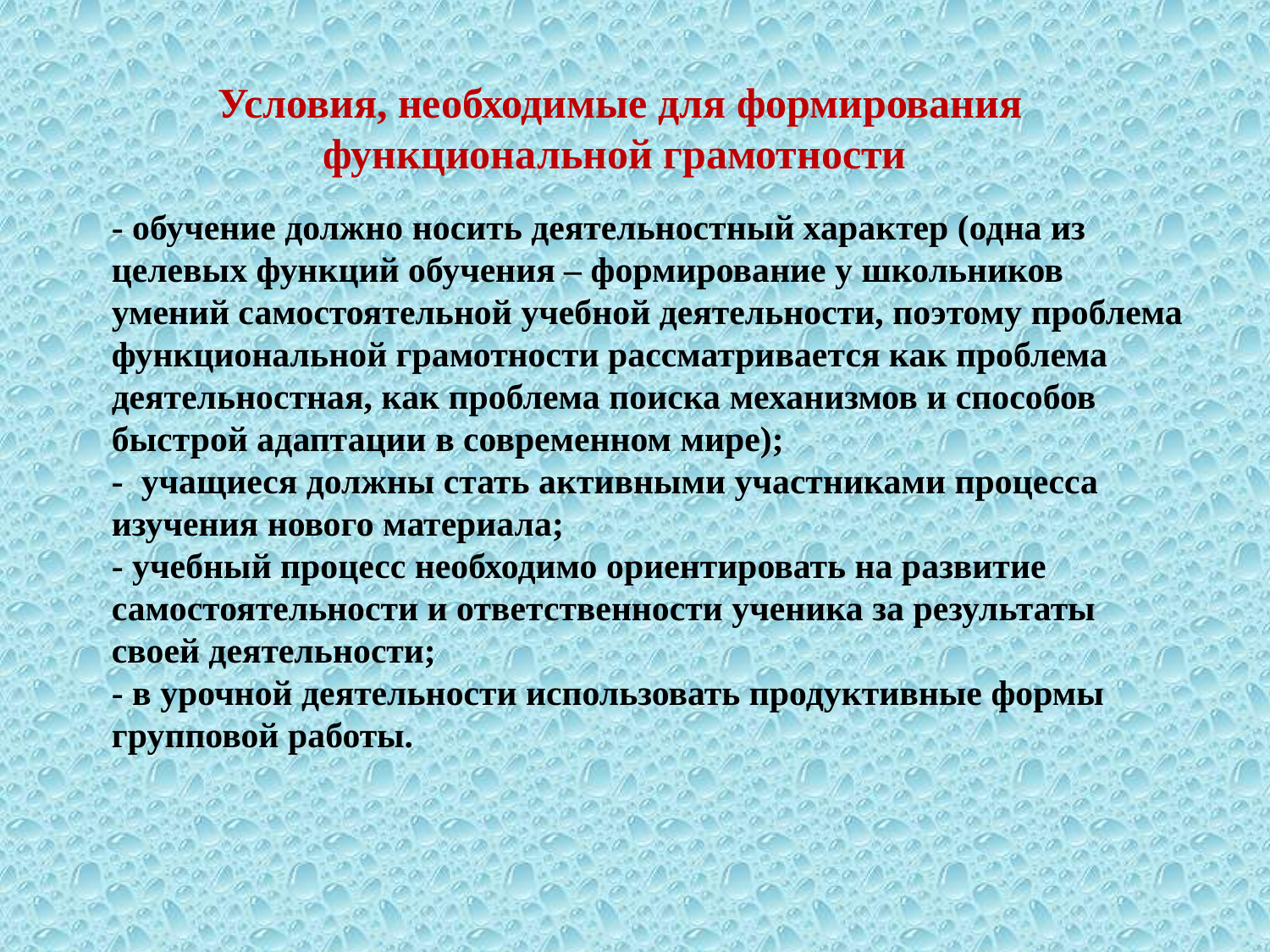

Условия, необходимые для формирования функциональной грамотности

- обучение должно носить деятельностный характер (одна из целевых функций обучения – формирование у школьников умений самостоятельной учебной деятельности, поэтому проблема функциональной грамотности рассматривается как проблема деятельностная, как проблема поиска механизмов и способов быстрой адаптации в современном мире);
-  учащиеся должны стать активными участниками процесса изучения нового материала;
- учебный процесс необходимо ориентировать на развитие самостоятельности и ответственности ученика за результаты своей деятельности;
- в урочной деятельности использовать продуктивные формы групповой работы.